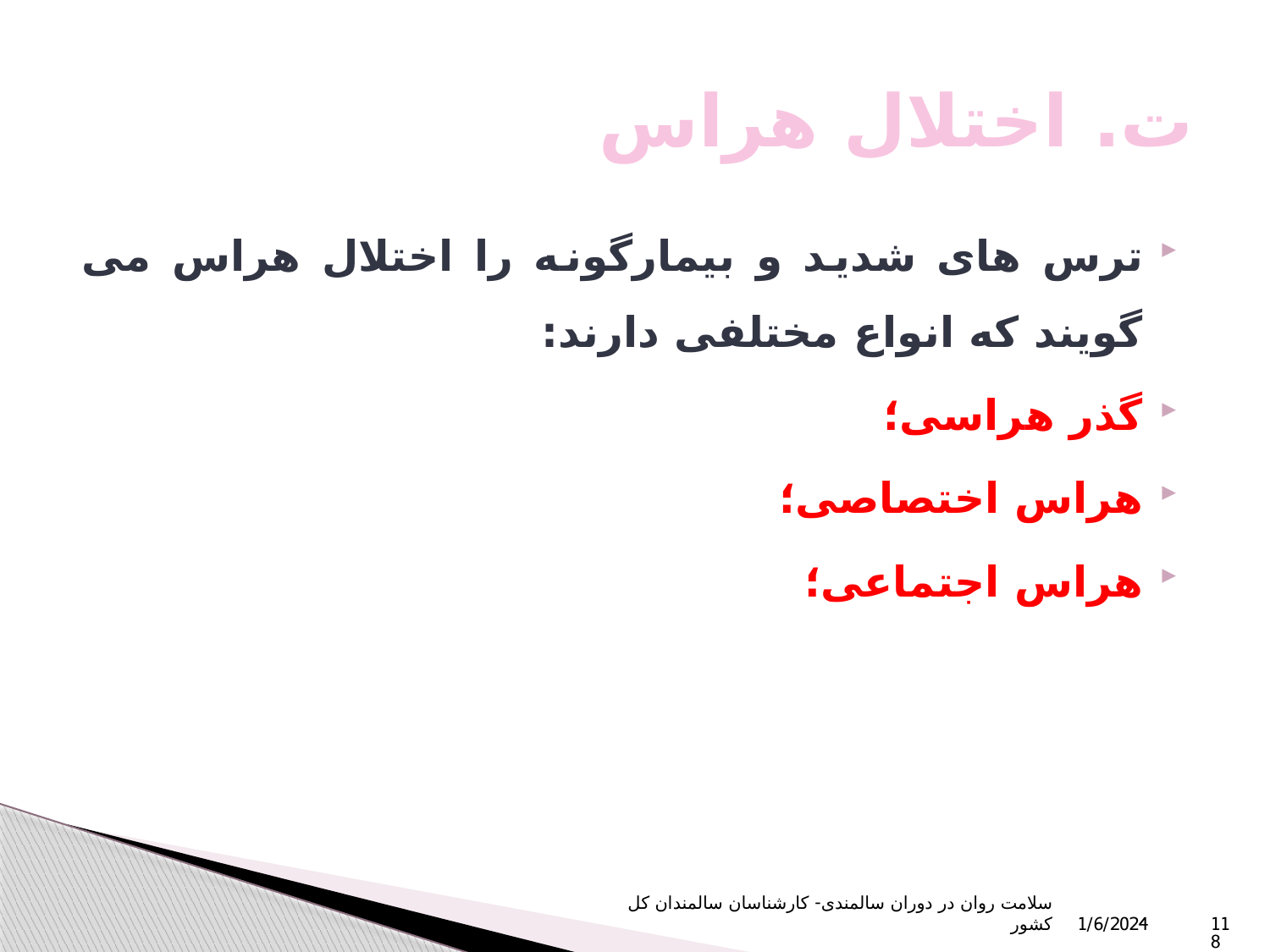

# ت. اختلال هراس
ترس های شدید و بیمارگونه را اختلال هراس می گویند که انواع مختلفی دارند:
گذر هراسی؛
هراس اختصاصی؛
هراس اجتماعی؛
سلامت روان در دوران سالمندی- کارشناسان سالمندان کل کشور
1/6/2024
118